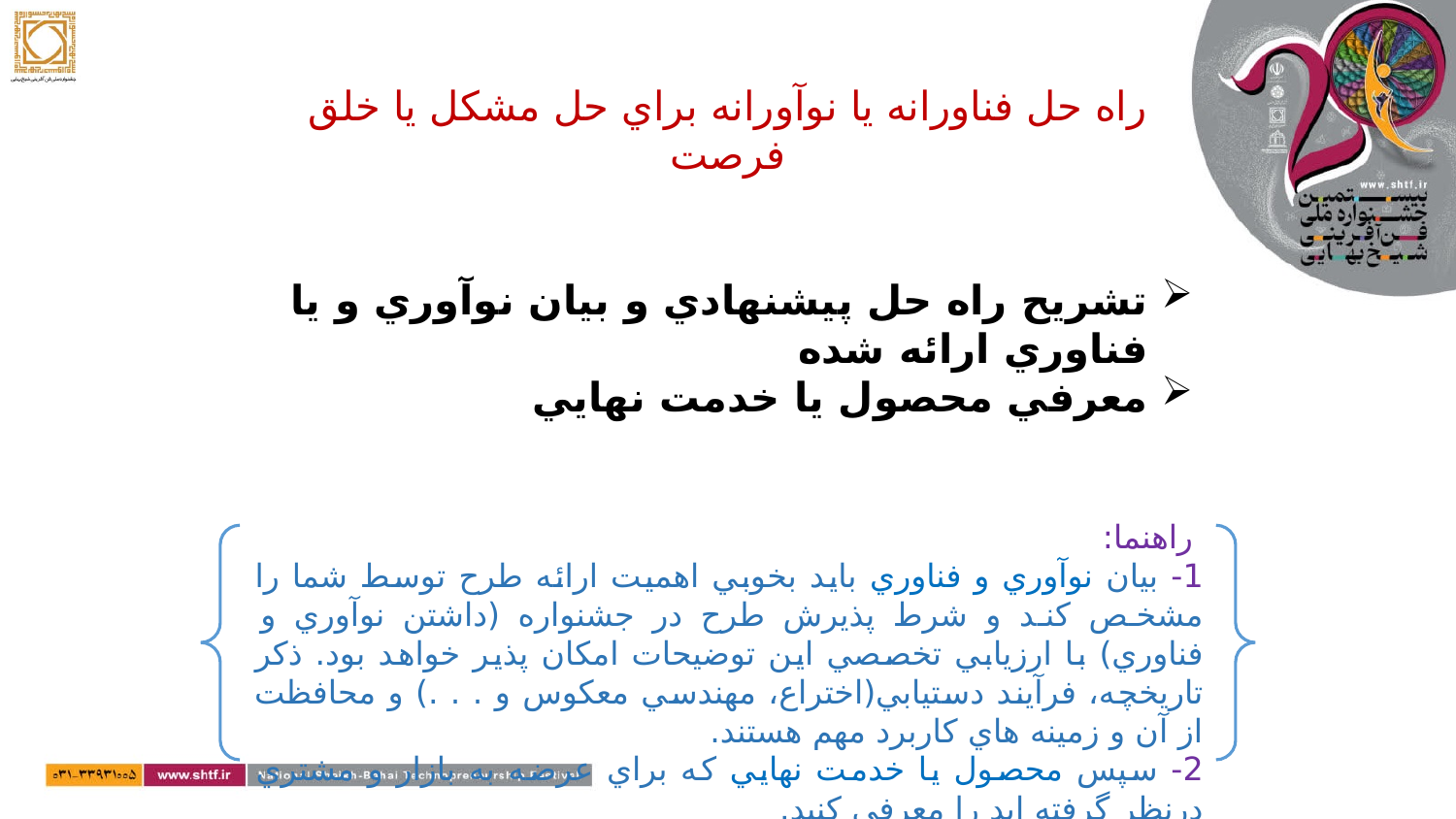

راه حل فناورانه يا نوآورانه براي حل مشکل يا خلق فرصت

تشريح راه حل پيشنهادي و بيان نوآوري و يا فناوري ارائه شده
معرفي محصول يا خدمت نهايي

 راهنما:
1- بيان نوآوري و فناوري بايد بخوبي اهميت ارائه طرح توسط شما را مشخص کند و شرط پذيرش طرح در جشنواره (داشتن نوآوري و فناوري) با ارزيابي تخصصي اين توضيحات امکان پذير خواهد بود. ذکر تاريخچه، فرآيند دستيابي(اختراع، مهندسي معکوس و . . .) و محافظت از آن و زمينه هاي کاربرد مهم هستند.
2- سپس محصول يا خدمت نهايي که براي عرضه به بازار و مشتري درنظر گرفته ايد را معرفي کنيد.
پيشنهاد مي شود براي درک بهتر، تصاويري از نمونه طراحي شده يا ساخته شده اوليه نمايش داده شوند.